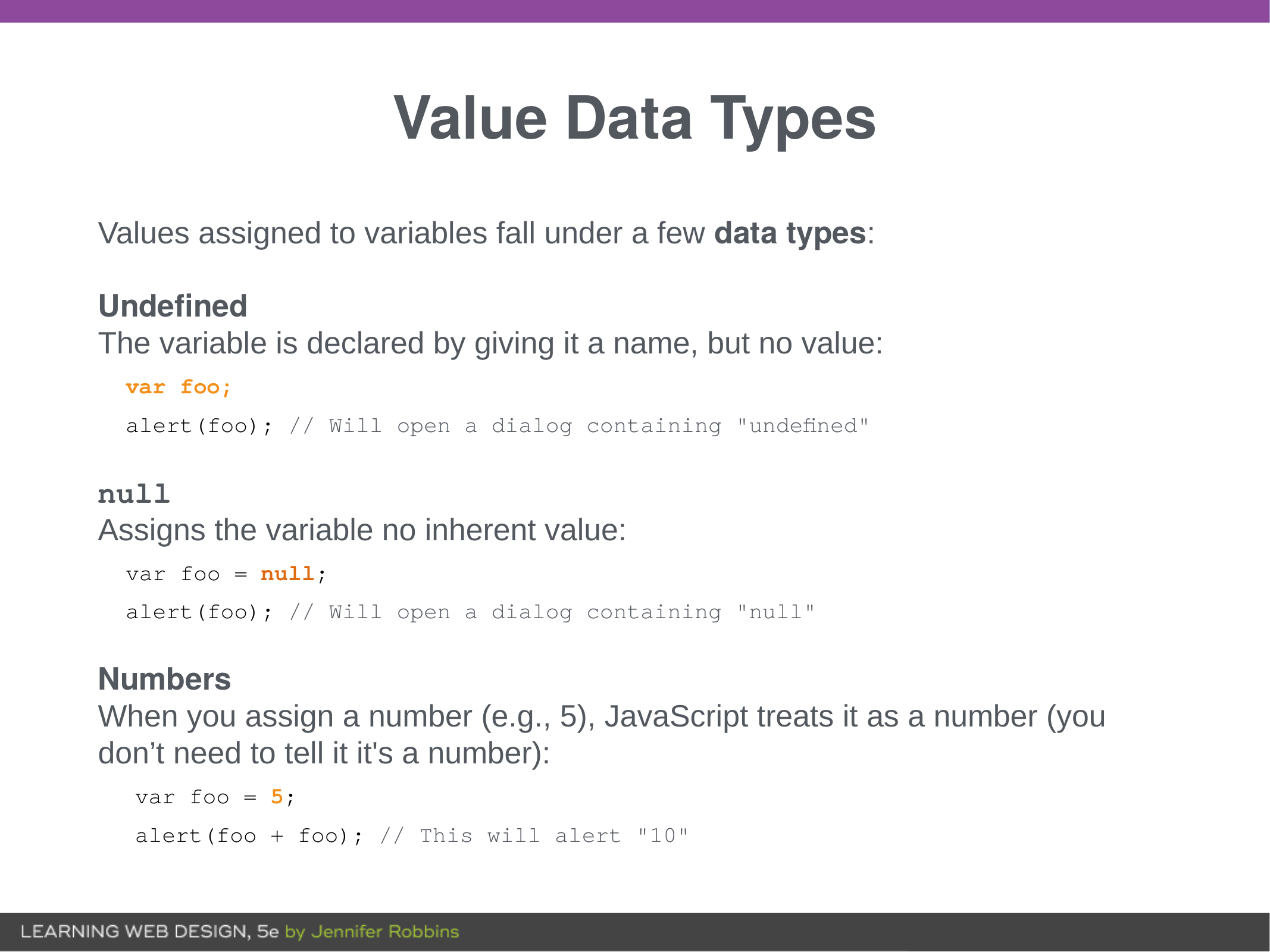

# Value Data Types
Values assigned to variables fall under a few data types:
Undefined
The variable is declared by giving it a name, but no value:
var foo;
alert(foo); // Will open a dialog containing "undefined"
null
Assigns the variable no inherent value:
var foo = null;
alert(foo); // Will open a dialog containing "null"
Numbers
When you assign a number (e.g., 5), JavaScript treats it as a number (you don’t need to tell it it's a number):
var foo = 5;
alert(foo + foo); // This will alert "10"